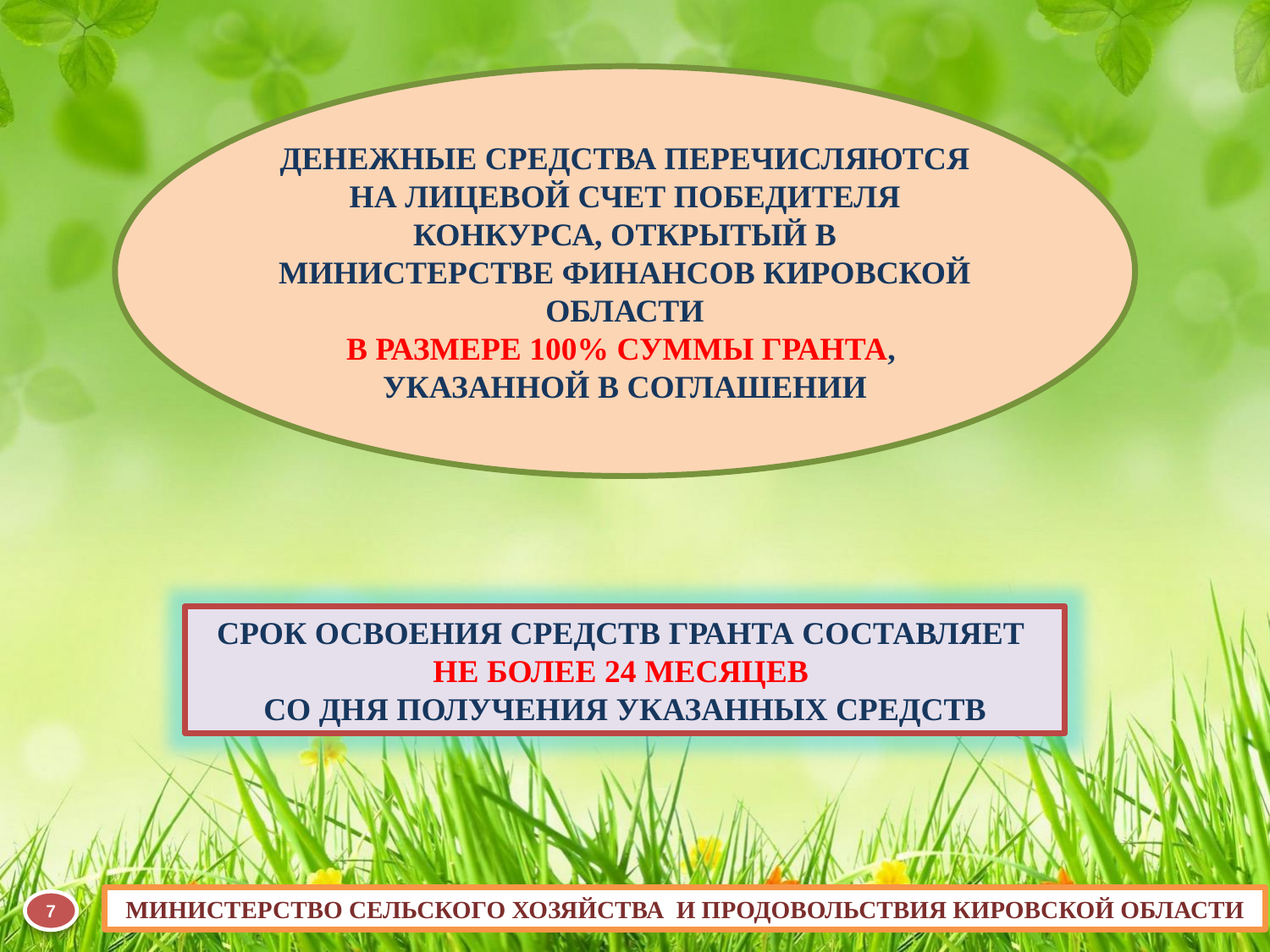

ДЕНЕЖНЫЕ СРЕДСТВА ПЕРЕЧИСЛЯЮТСЯ НА ЛИЦЕВОЙ СЧЕТ ПОБЕДИТЕЛЯ КОНКУРСА, ОТКРЫТЫЙ В МИНИСТЕРСТВЕ ФИНАНСОВ КИРОВСКОЙ ОБЛАСТИ
В РАЗМЕРЕ 100% СУММЫ ГРАНТА,
УКАЗАННОЙ В СОГЛАШЕНИИ
СРОК ОСВОЕНИЯ СРЕДСТВ ГРАНТА СОСТАВЛЯЕТ
НЕ БОЛЕЕ 24 МЕСЯЦЕВ
СО ДНЯ ПОЛУЧЕНИЯ УКАЗАННЫХ СРЕДСТВ
МИНИСТЕРСТВО СЕЛЬСКОГО ХОЗЯЙСТВА  И ПРОДОВОЛЬСТВИЯ КИРОВСКОЙ ОБЛАСТИ
7